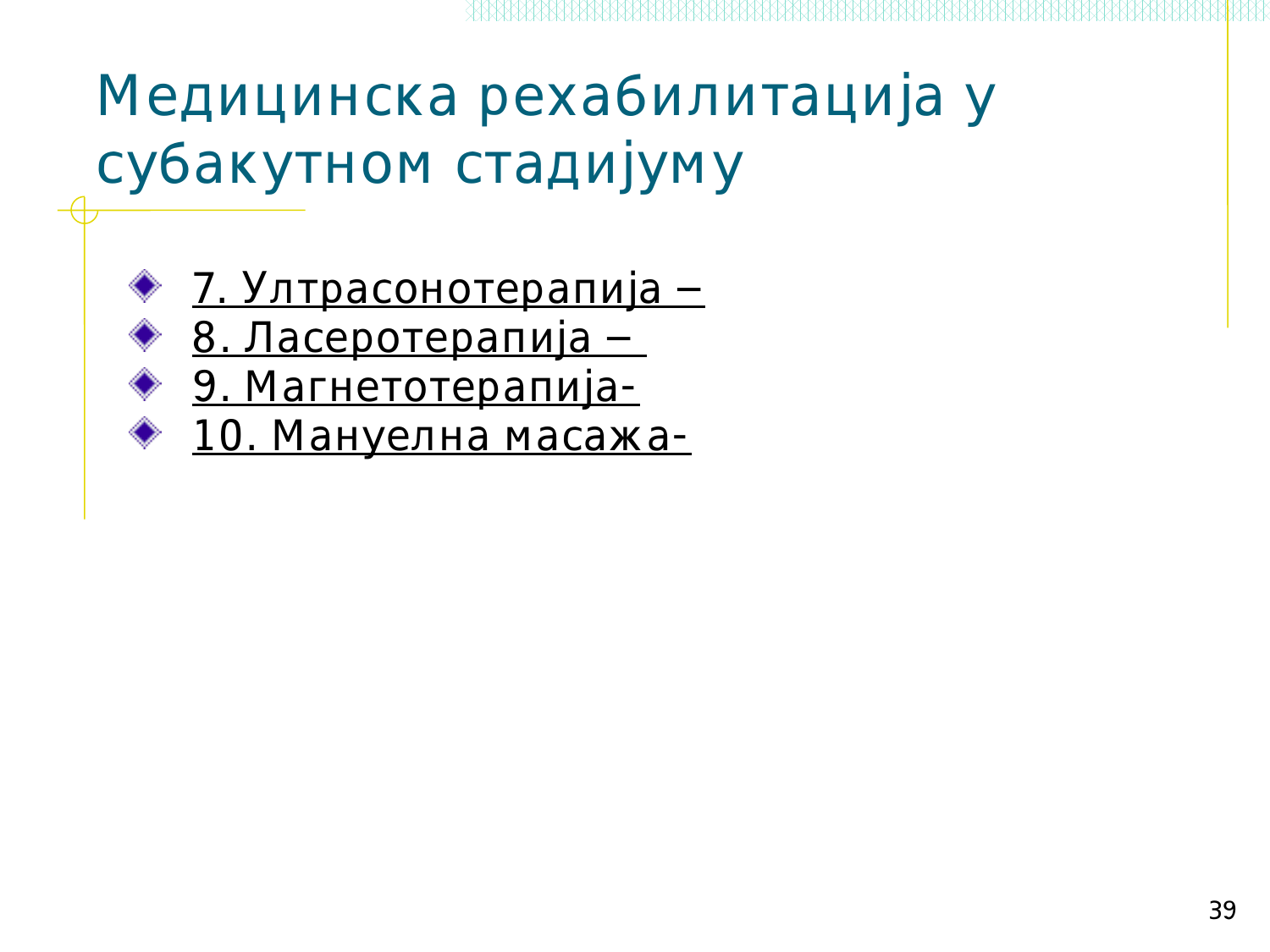

# Медицинска рехабилитација у субакутном стадијуму
7. Ултрасонотерапија –
8. Ласеротерапија –
9. Магнетотерапија-
10. Мануелна масажа-

39